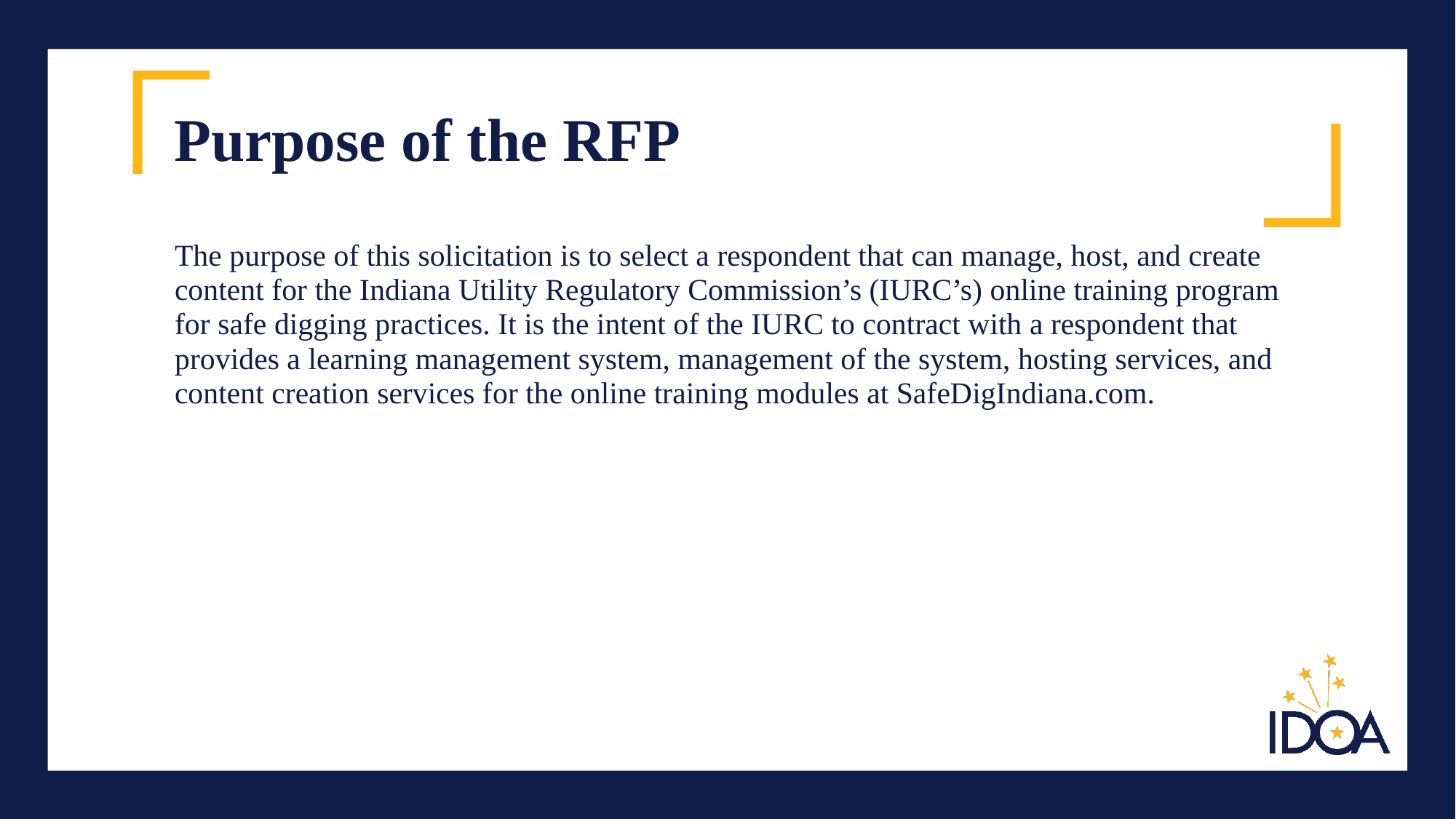

# Purpose of the RFP
The purpose of this solicitation is to select a respondent that can manage, host, and create content for the Indiana Utility Regulatory Commission’s (IURC’s) online training program for safe digging practices. It is the intent of the IURC to contract with a respondent that provides a learning management system, management of the system, hosting services, and content creation services for the online training modules at SafeDigIndiana.com.